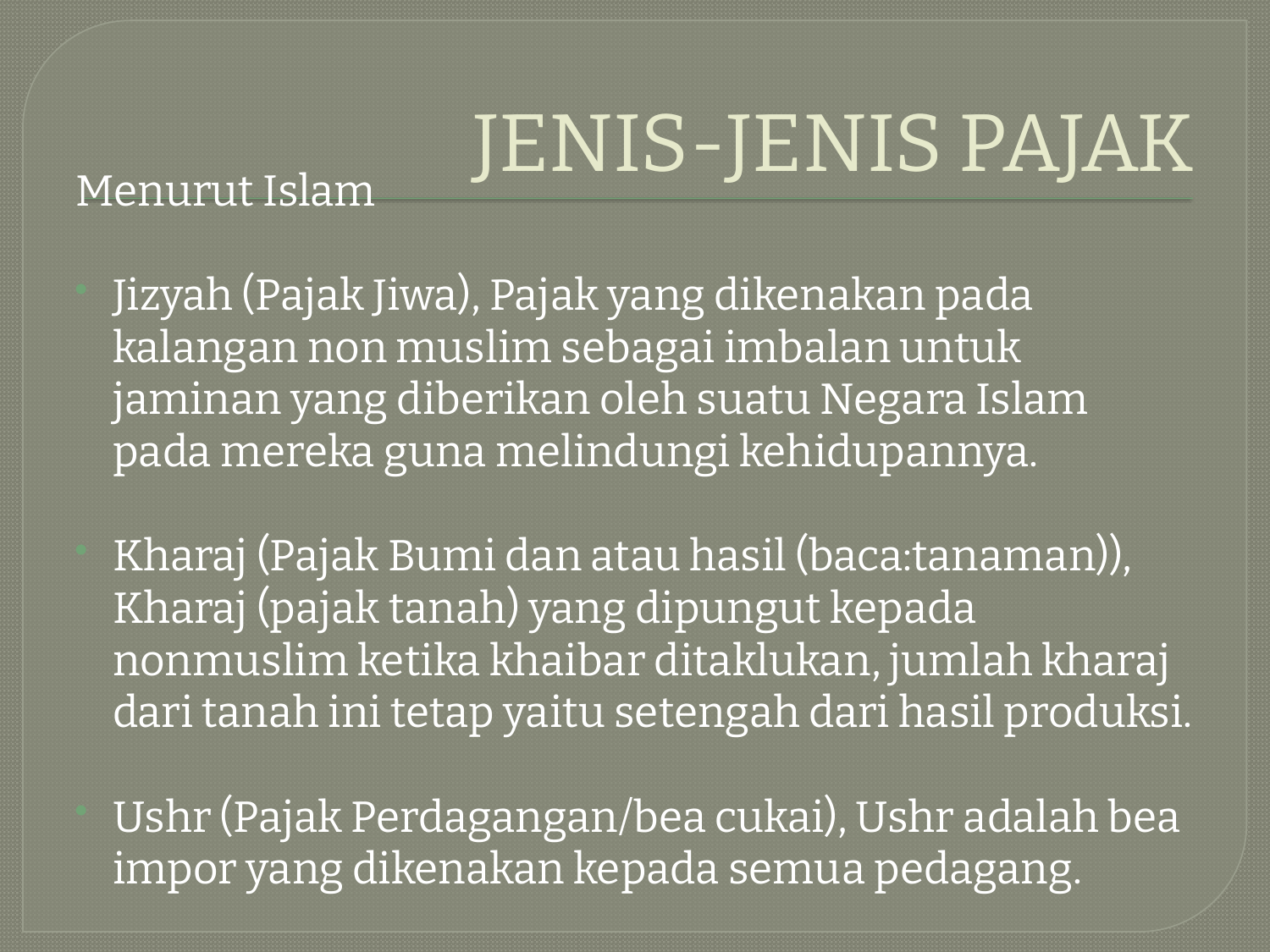

# JENIS-JENIS PAJAK
Menurut Islam

Jizyah (Pajak Jiwa), Pajak yang dikenakan pada kalangan non muslim sebagai imbalan untuk jaminan yang diberikan oleh suatu Negara Islam pada mereka guna melindungi kehidupannya.

Kharaj (Pajak Bumi dan atau hasil (baca:tanaman)), Kharaj (pajak tanah) yang dipungut kepada nonmuslim ketika khaibar ditaklukan, jumlah kharaj dari tanah ini tetap yaitu setengah dari hasil produksi.

Ushr (Pajak Perdagangan/bea cukai), Ushr adalah bea impor yang dikenakan kepada semua pedagang.